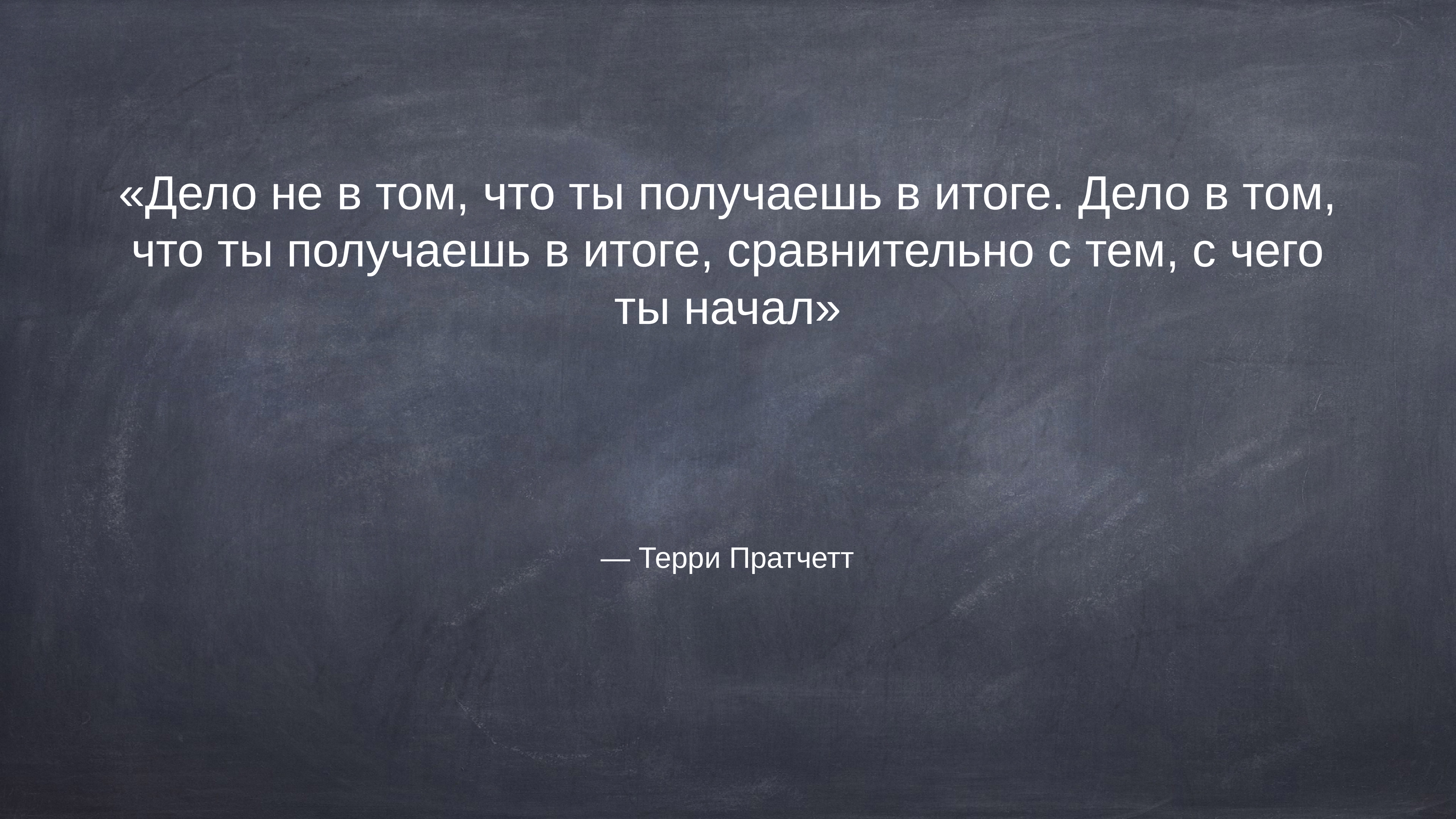

«Дело не в том, что ты получаешь в итоге. Дело в том, что ты получаешь в итоге, сравнительно с тем, с чего ты начал»
— Терри Пратчетт